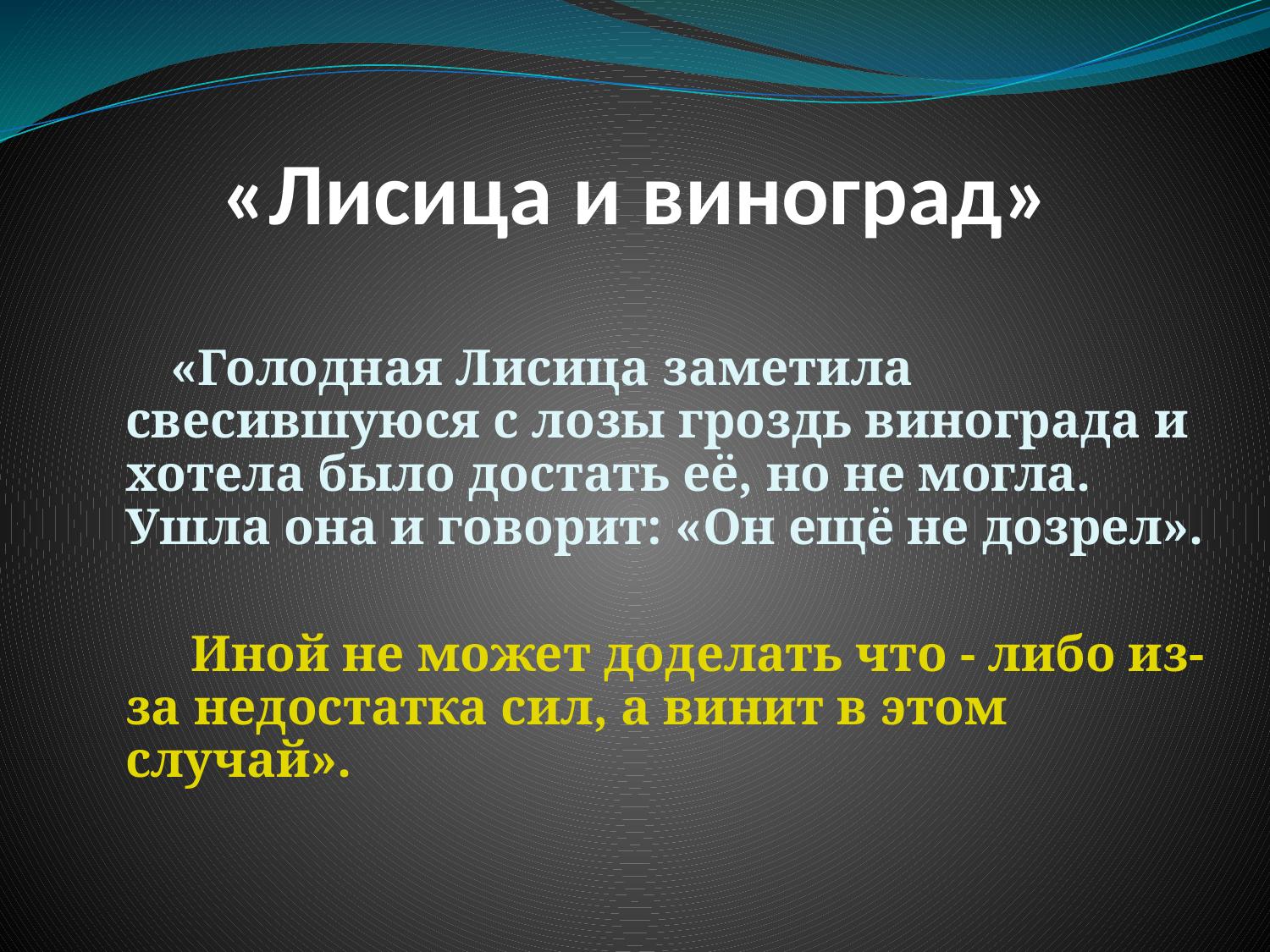

«Лисица и виноград»
       «Голодная Лисица заметила свесившуюся с лозы гроздь винограда и хотела было достать её, но не могла. Ушла она и говорит: «Он ещё не дозрел».

        Иной не может доделать что - либо из-за недостатка сил, а винит в этом случай».